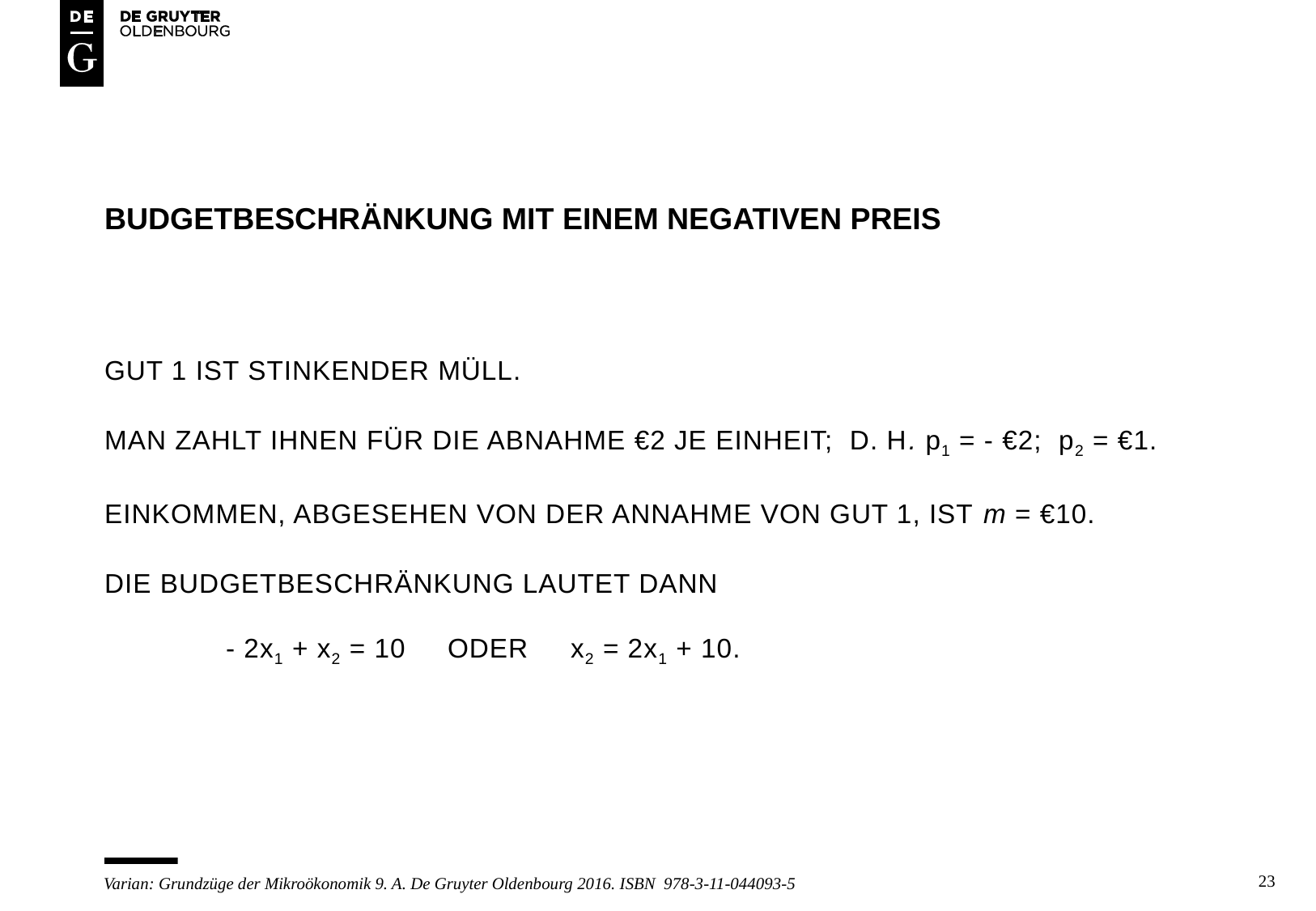

# Budgetbeschränkung mit einem negativen Preis

Gut 1 ist stinkender Müll.
Man zahlt Ihnen für die Abnahme €2 je Einheit;  d. h. p1 = - €2;  p2 = €1.
Einkommen, abgesehen von der Annahme von Gut 1, ist m = €10.
Die Budgetbeschränkung lautet dann
   	- 2x1 + x2 = 10     oder     x2 = 2x1 + 10.

23
Varian: Grundzüge der Mikroökonomik 9. A. De Gruyter Oldenbourg 2016. ISBN  978-3-11-044093-5